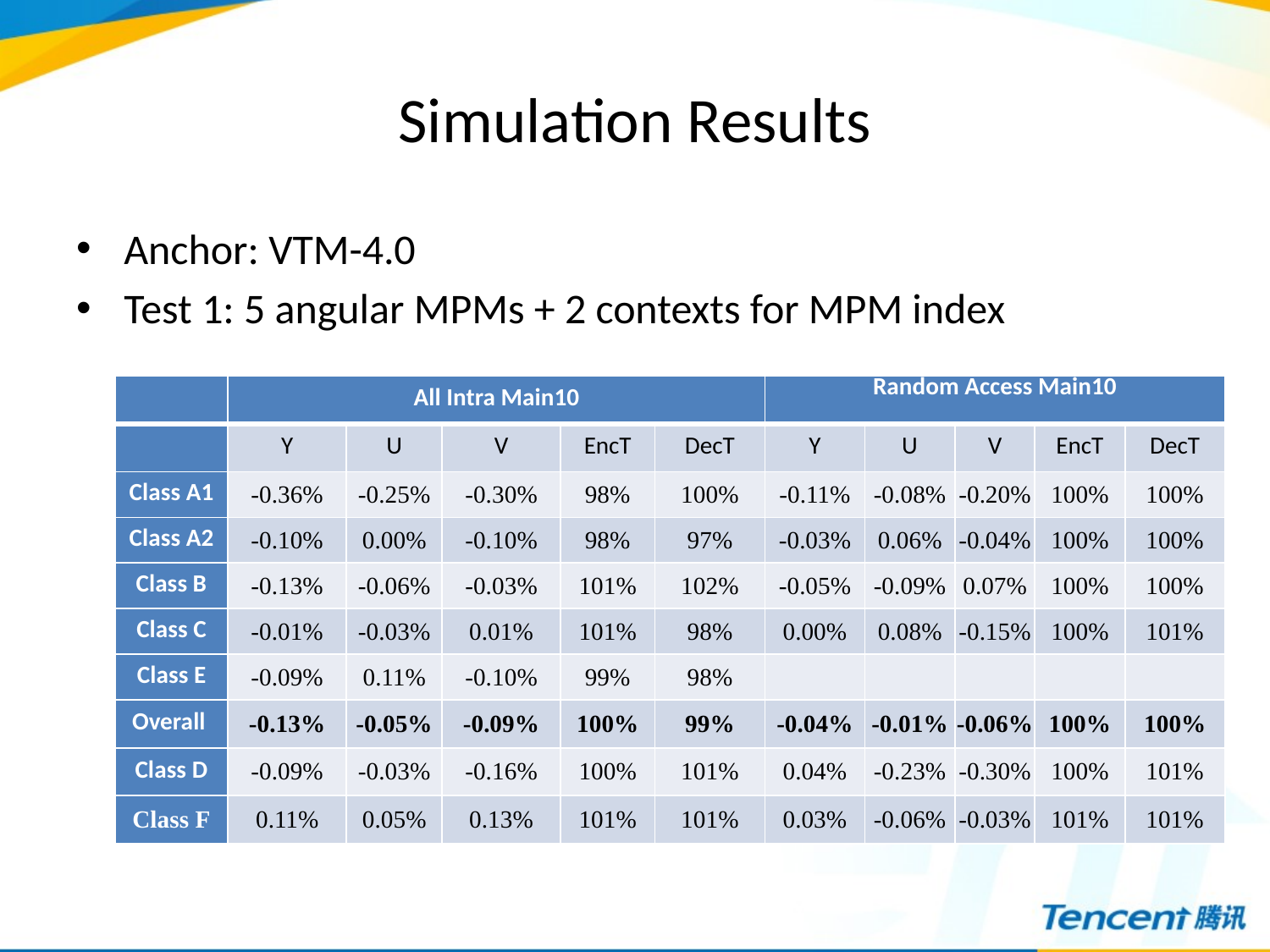

# Simulation Results
Anchor: VTM-4.0
Test 1: 5 angular MPMs + 2 contexts for MPM index

|  | All Intra Main10 |  |  |  |  | Random Access Main10 |  |  |  |  |
| --- | --- | --- | --- | --- | --- | --- | --- | --- | --- | --- |
|  | Y | U | V | EncT | DecT | Y | U | V | EncT | DecT |
| Class A1 | -0.36% | -0.25% | -0.30% | 98% | 100% | -0.11% | -0.08% | -0.20% | 100% | 100% |
| Class A2 | -0.10% | 0.00% | -0.10% | 98% | 97% | -0.03% | 0.06% | -0.04% | 100% | 100% |
| Class B | -0.13% | -0.06% | -0.03% | 101% | 102% | -0.05% | -0.09% | 0.07% | 100% | 100% |
| Class C | -0.01% | -0.03% | 0.01% | 101% | 98% | 0.00% | 0.08% | -0.15% | 100% | 101% |
| Class E | -0.09% | 0.11% | -0.10% | 99% | 98% |  |  |  |  |  |
| Overall | -0.13% | -0.05% | -0.09% | 100% | 99% | -0.04% | -0.01% | -0.06% | 100% | 100% |
| Class D | -0.09% | -0.03% | -0.16% | 100% | 101% | 0.04% | -0.23% | -0.30% | 100% | 101% |
| Class F | 0.11% | 0.05% | 0.13% | 101% | 101% | 0.03% | -0.06% | -0.03% | 101% | 101% |